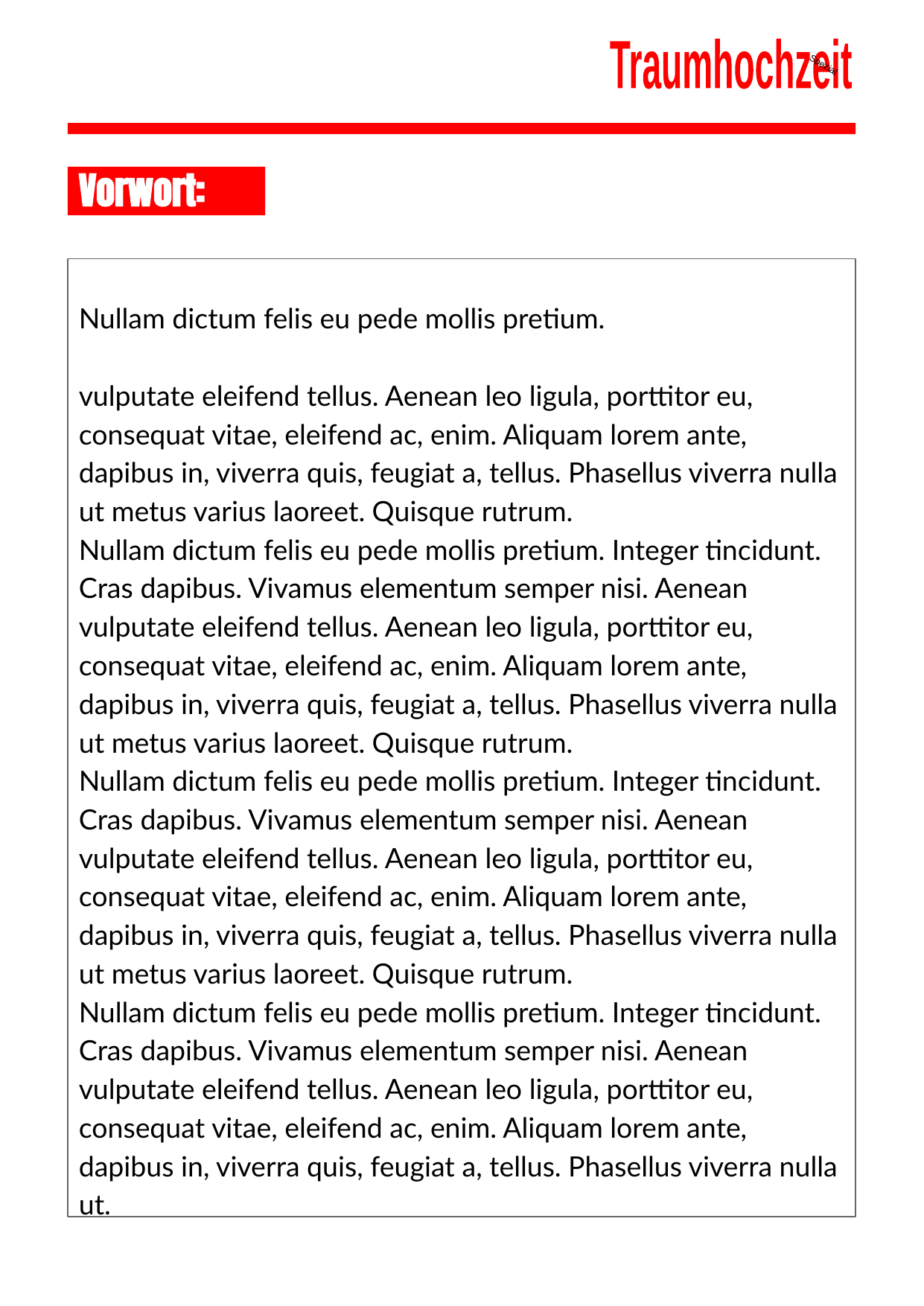

Spezial
Traumhochzeit

Vorwort:

Nullam dictum felis eu pede mollis pretium.

vulputate eleifend tellus. Aenean leo ligula, porttitor eu, consequat vitae, eleifend ac, enim. Aliquam lorem ante, dapibus in, viverra quis, feugiat a, tellus. Phasellus viverra nulla ut metus varius laoreet. Quisque rutrum.
Nullam dictum felis eu pede mollis pretium. Integer tincidunt. Cras dapibus. Vivamus elementum semper nisi. Aenean vulputate eleifend tellus. Aenean leo ligula, porttitor eu, consequat vitae, eleifend ac, enim. Aliquam lorem ante, dapibus in, viverra quis, feugiat a, tellus. Phasellus viverra nulla ut metus varius laoreet. Quisque rutrum.
Nullam dictum felis eu pede mollis pretium. Integer tincidunt. Cras dapibus. Vivamus elementum semper nisi. Aenean vulputate eleifend tellus. Aenean leo ligula, porttitor eu, consequat vitae, eleifend ac, enim. Aliquam lorem ante, dapibus in, viverra quis, feugiat a, tellus. Phasellus viverra nulla ut metus varius laoreet. Quisque rutrum.
Nullam dictum felis eu pede mollis pretium. Integer tincidunt. Cras dapibus. Vivamus elementum semper nisi. Aenean vulputate eleifend tellus. Aenean leo ligula, porttitor eu, consequat vitae, eleifend ac, enim. Aliquam lorem ante, dapibus in, viverra quis, feugiat a, tellus. Phasellus viverra nulla ut.